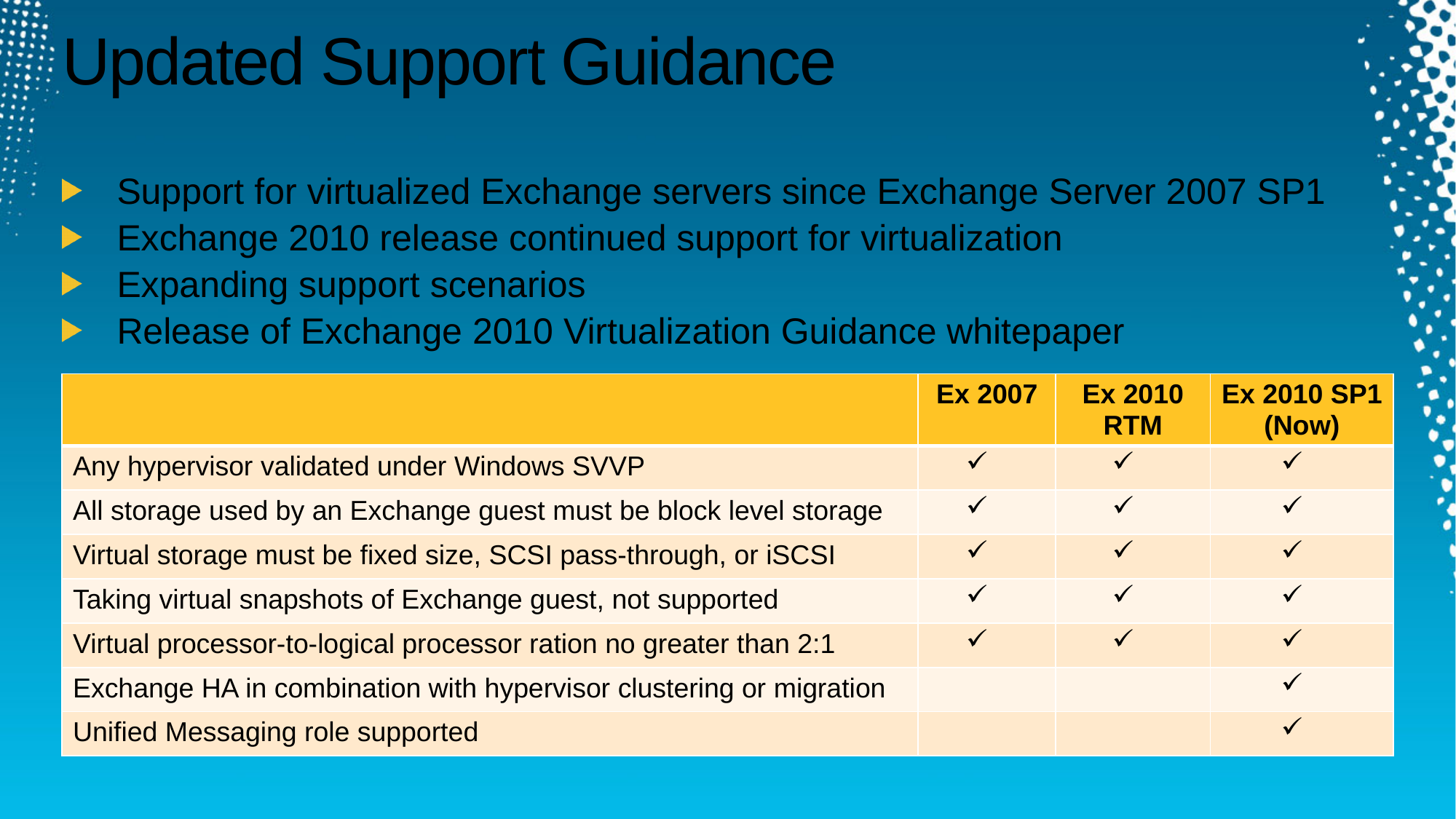

# Updated Support Guidance
Support for virtualized Exchange servers since Exchange Server 2007 SP1
Exchange 2010 release continued support for virtualization
Expanding support scenarios
Release of Exchange 2010 Virtualization Guidance whitepaper
|  | Ex 2007 | Ex 2010 RTM | Ex 2010 SP1 (Now) |
| --- | --- | --- | --- |
| Any hypervisor validated under Windows SVVP |  |  |  |
| All storage used by an Exchange guest must be block level storage |  |  |  |
| Virtual storage must be fixed size, SCSI pass-through, or iSCSI |  |  |  |
| Taking virtual snapshots of Exchange guest, not supported |  |  |  |
| Virtual processor-to-logical processor ration no greater than 2:1 |  |  |  |
| Exchange HA in combination with hypervisor clustering or migration |  |  |  |
| Unified Messaging role supported |  |  |  |